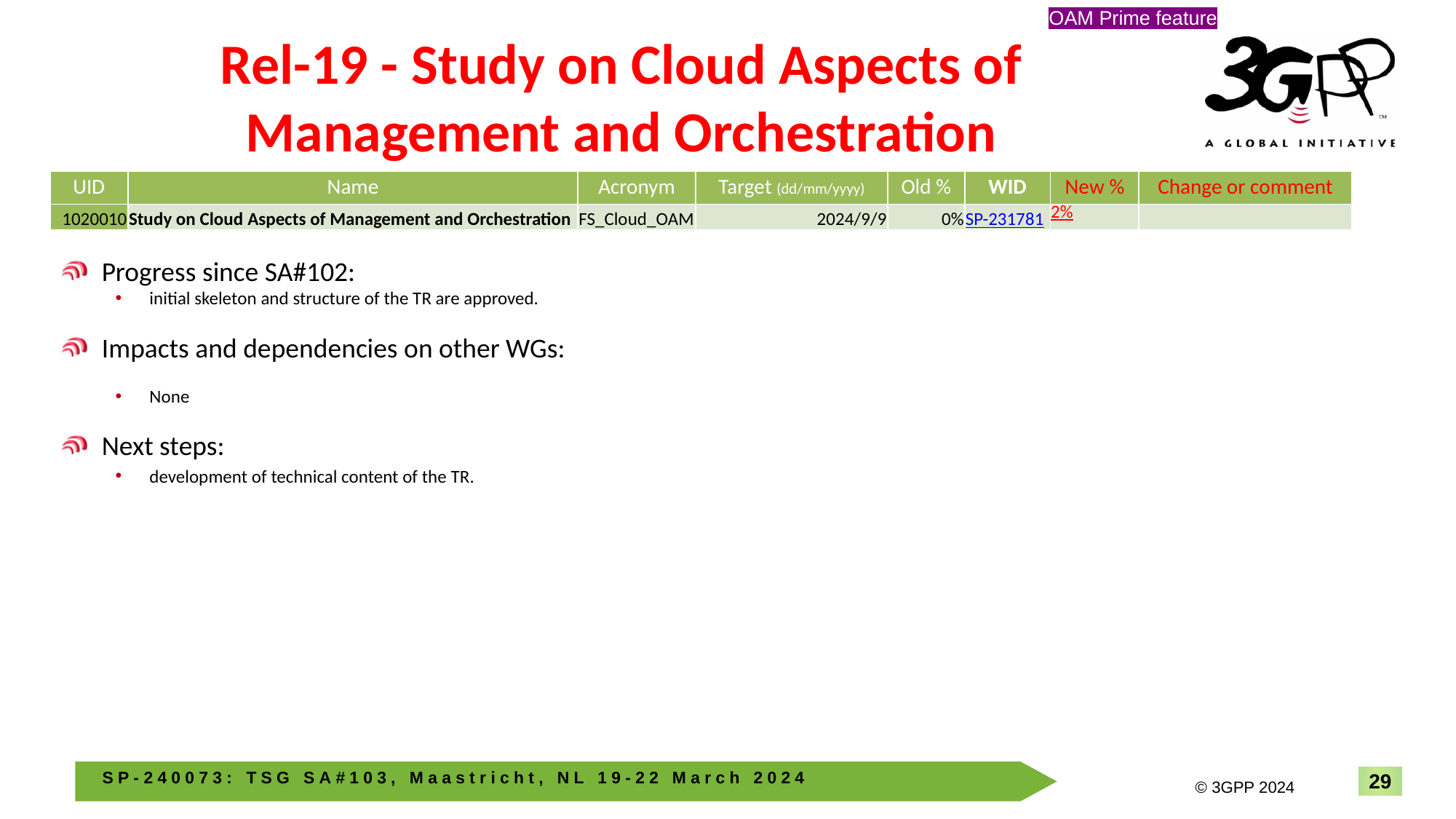

OAM Prime feature
# Rel-19 - Study on Cloud Aspects of Management and Orchestration
| UID | Name | Acronym | Target (dd/mm/yyyy) | Old % | WID | New % | Change or comment |
| --- | --- | --- | --- | --- | --- | --- | --- |
| 1020010 | Study on Cloud Aspects of Management and Orchestration | FS\_Cloud\_OAM | 2024/9/9 | 0% | SP-231781 | 2% |  |
Progress since SA#102:
initial skeleton and structure of the TR are approved.

Impacts and dependencies on other WGs:

None

Next steps:
development of technical content of the TR.